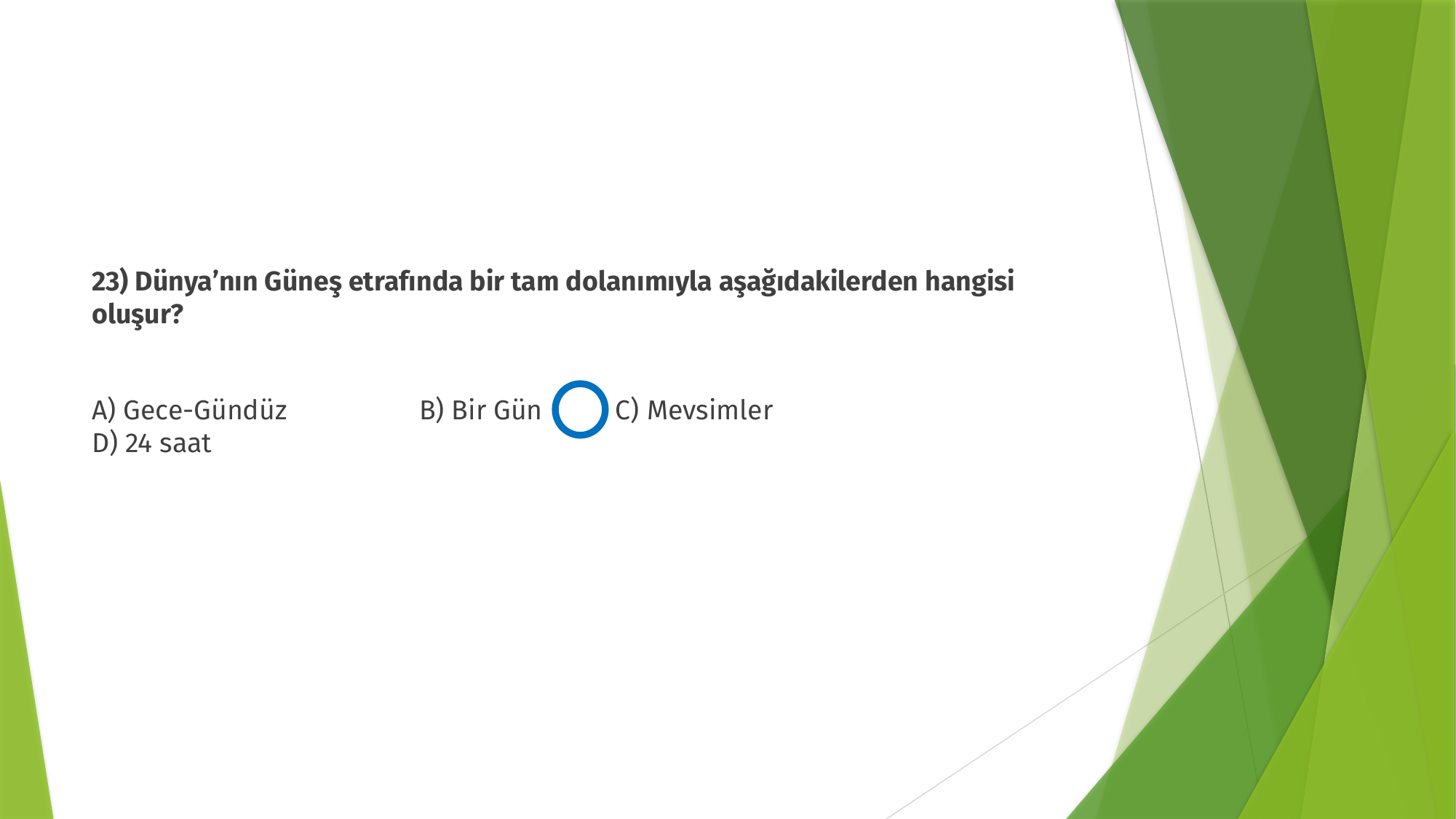

#
23) Dünya’nın Güneş etrafında bir tam dolanımıyla aşağıdakilerden hangisi oluşur?

A) Gece-Gündüz		B) Bir Gün          C) Mevsimler			D) 24 saat